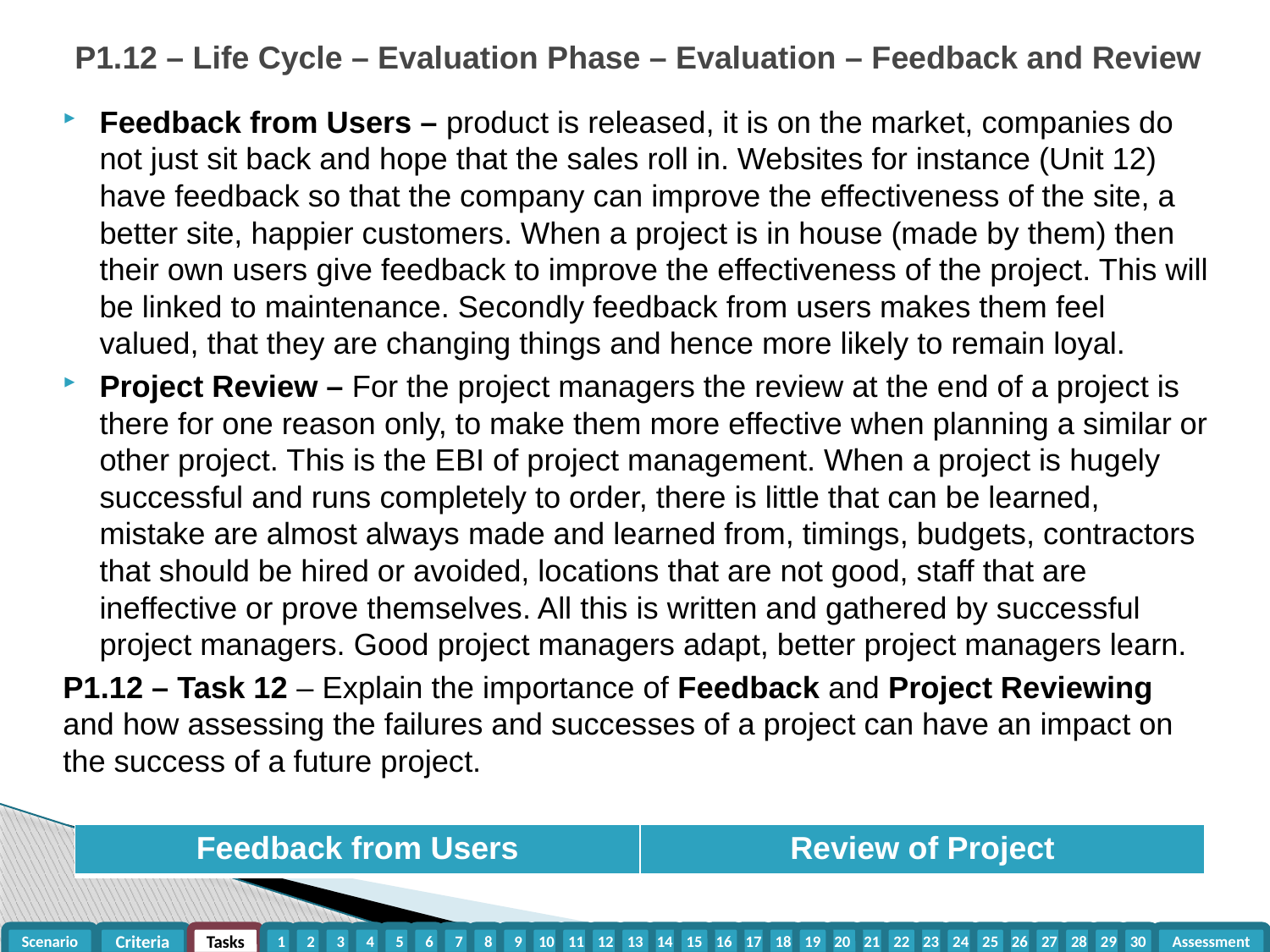

P1.12 – Life Cycle – Evaluation Phase – Evaluation – Feedback and Review
Feedback from Users – product is released, it is on the market, companies do not just sit back and hope that the sales roll in. Websites for instance (Unit 12) have feedback so that the company can improve the effectiveness of the site, a better site, happier customers. When a project is in house (made by them) then their own users give feedback to improve the effectiveness of the project. This will be linked to maintenance. Secondly feedback from users makes them feel valued, that they are changing things and hence more likely to remain loyal.
Project Review – For the project managers the review at the end of a project is there for one reason only, to make them more effective when planning a similar or other project. This is the EBI of project management. When a project is hugely successful and runs completely to order, there is little that can be learned, mistake are almost always made and learned from, timings, budgets, contractors that should be hired or avoided, locations that are not good, staff that are ineffective or prove themselves. All this is written and gathered by successful project managers. Good project managers adapt, better project managers learn.
P1.12 – Task 12 – Explain the importance of Feedback and Project Reviewing and how assessing the failures and successes of a project can have an impact on the success of a future project.
| Feedback from Users | Review of Project |
| --- | --- |